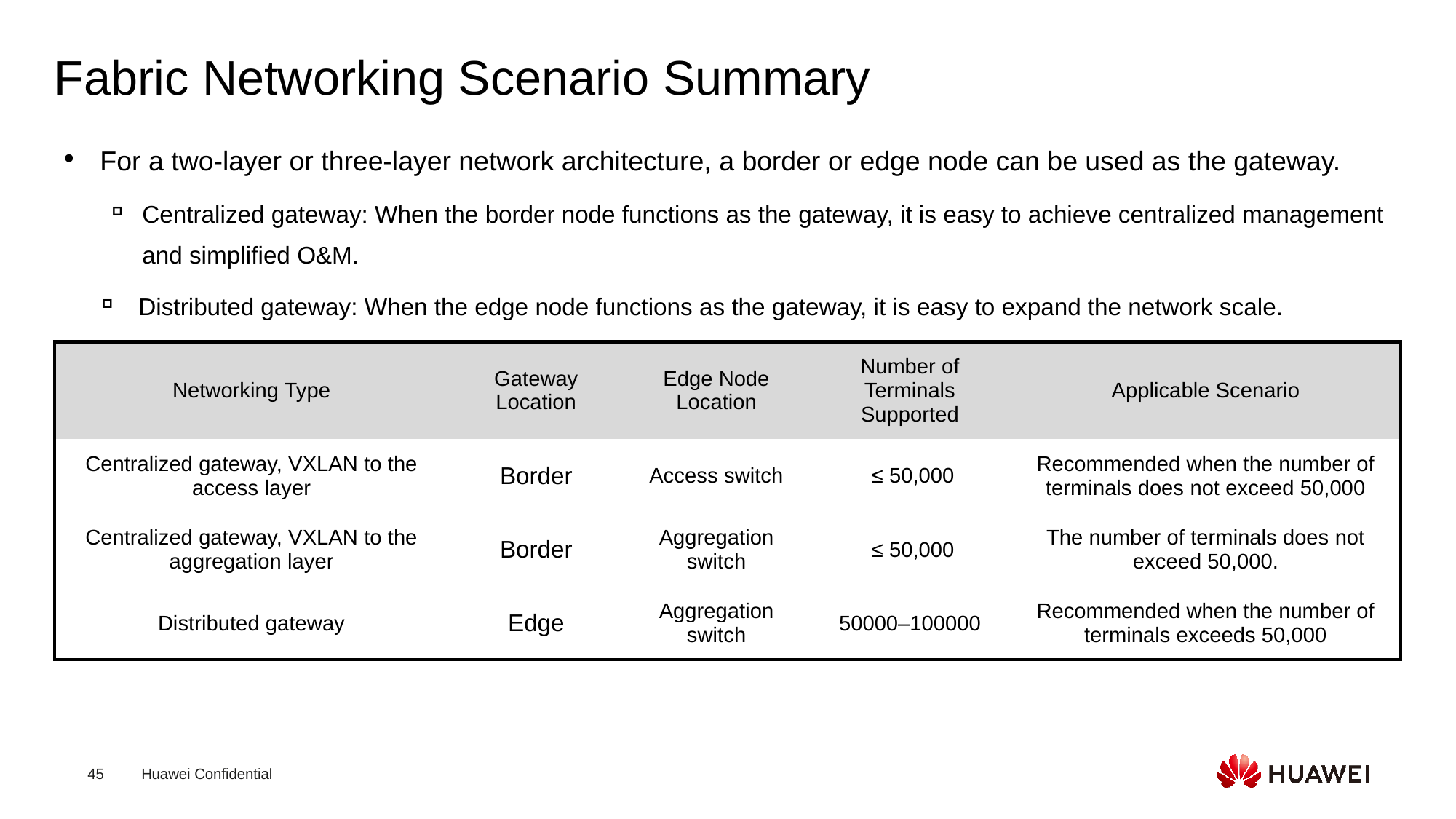

# Fabric Networking Scenario Summary
For a two-layer or three-layer network architecture, a border or edge node can be used as the gateway.
Centralized gateway: When the border node functions as the gateway, it is easy to achieve centralized management and simplified O&M.
Distributed gateway: When the edge node functions as the gateway, it is easy to expand the network scale.
| Networking Type | Gateway Location | Edge Node Location | Number of Terminals Supported | Applicable Scenario |
| --- | --- | --- | --- | --- |
| Centralized gateway, VXLAN to the access layer | Border | Access switch | ≤ 50,000 | Recommended when the number of terminals does not exceed 50,000 |
| Centralized gateway, VXLAN to the aggregation layer | Border | Aggregation switch | ≤ 50,000 | The number of terminals does not exceed 50,000. |
| Distributed gateway | Edge | Aggregation switch | 50000–100000 | Recommended when the number of terminals exceeds 50,000 |